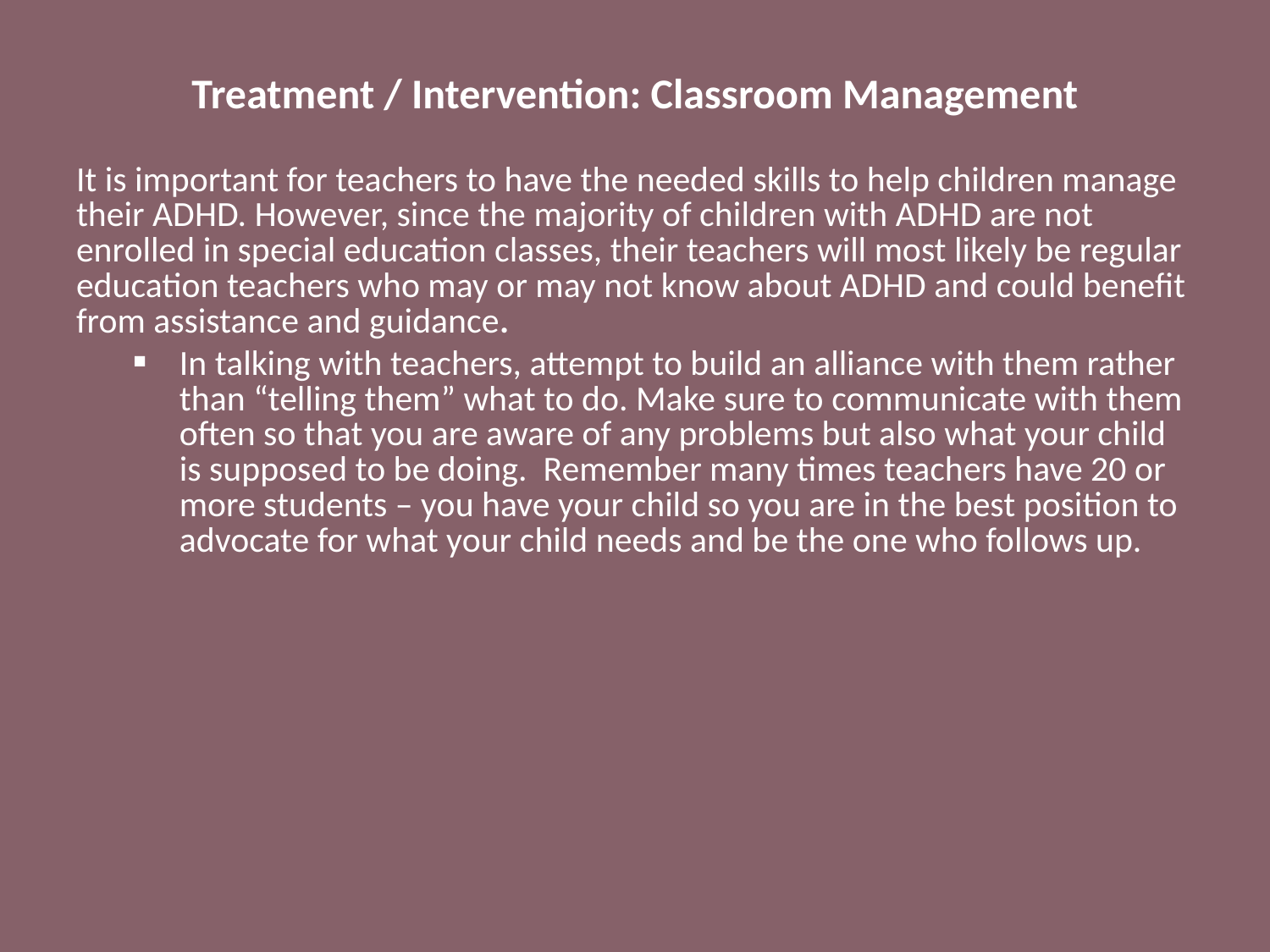

# Treatment / Intervention: Classroom Management
It is important for teachers to have the needed skills to help children manage their ADHD. However, since the majority of children with ADHD are not enrolled in special education classes, their teachers will most likely be regular education teachers who may or may not know about ADHD and could benefit from assistance and guidance.
In talking with teachers, attempt to build an alliance with them rather than “telling them” what to do. Make sure to communicate with them often so that you are aware of any problems but also what your child is supposed to be doing.  Remember many times teachers have 20 or more students – you have your child so you are in the best position to advocate for what your child needs and be the one who follows up.